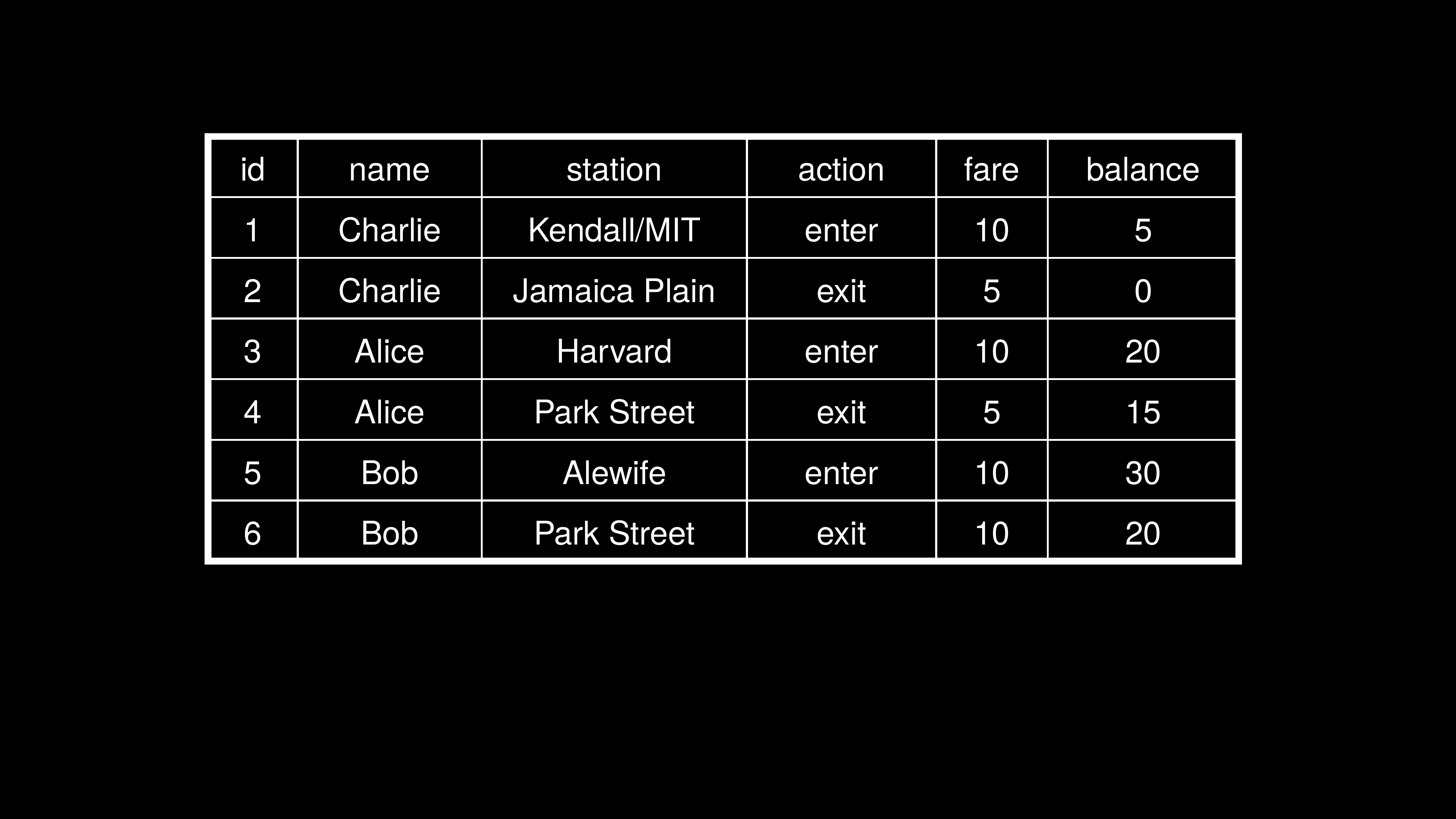

| id | name | station | action | fare | balance |
| --- | --- | --- | --- | --- | --- |
| 1 | Charlie | Kendall/MIT | enter | 10 | 5 |
| 2 | Charlie | Jamaica Plain | exit | 5 | 0 |
| 3 | Alice | Harvard | enter | 10 | 20 |
| 4 | Alice | Park Street | exit | 5 | 15 |
| 5 | Bob | Alewife | enter | 10 | 30 |
| 6 | Bob | Park Street | exit | 10 | 20 |